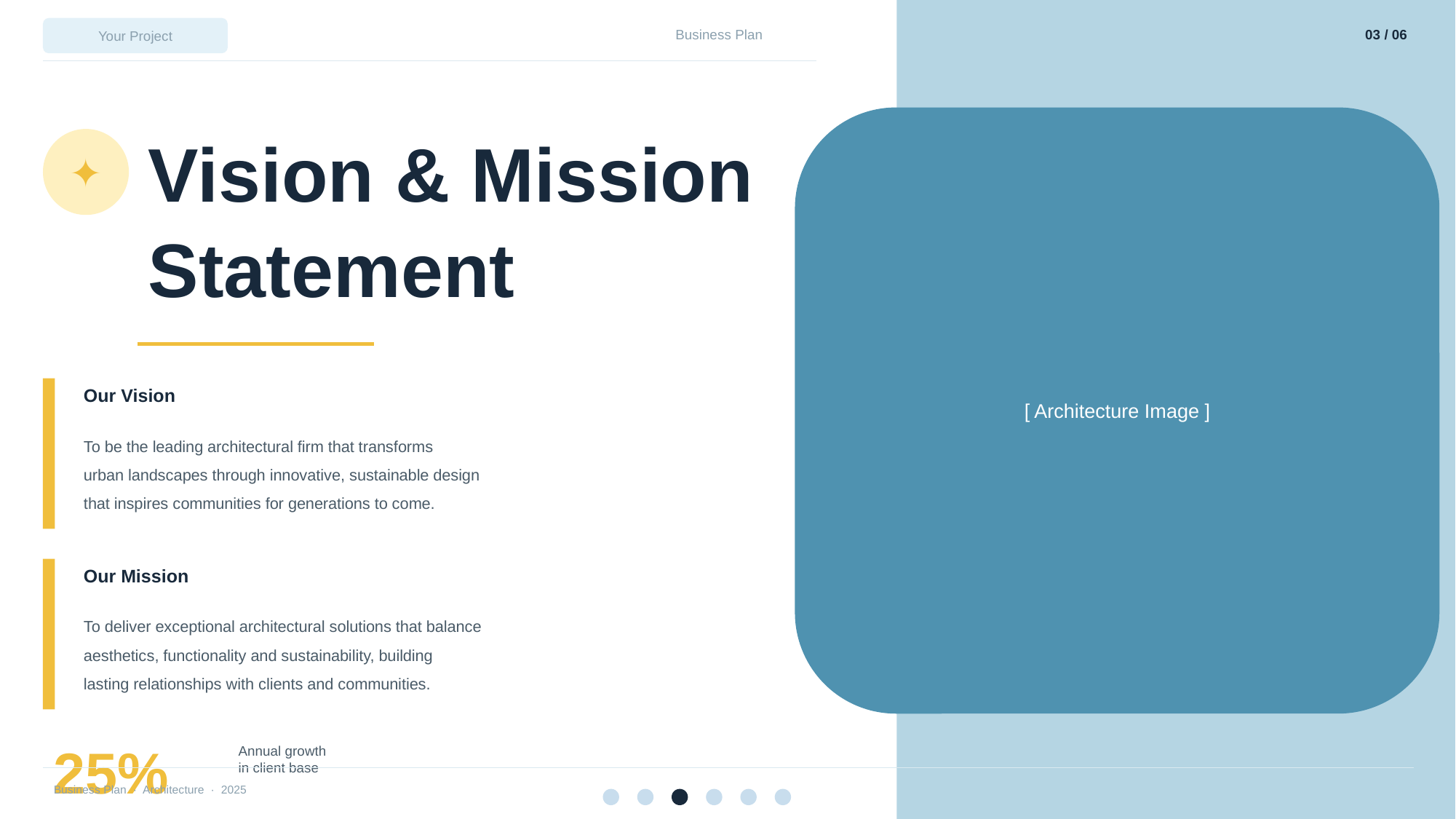

Your Project
Business Plan
03 / 06
[ Architecture Image ]
Vision & Mission
Statement

✦

Our Vision
To be the leading architectural firm that transforms
urban landscapes through innovative, sustainable design
that inspires communities for generations to come.

Our Mission
To deliver exceptional architectural solutions that balance
aesthetics, functionality and sustainability, building
lasting relationships with clients and communities.
25%
Annual growth
in client base
Business Plan  ·  Architecture  ·  2025